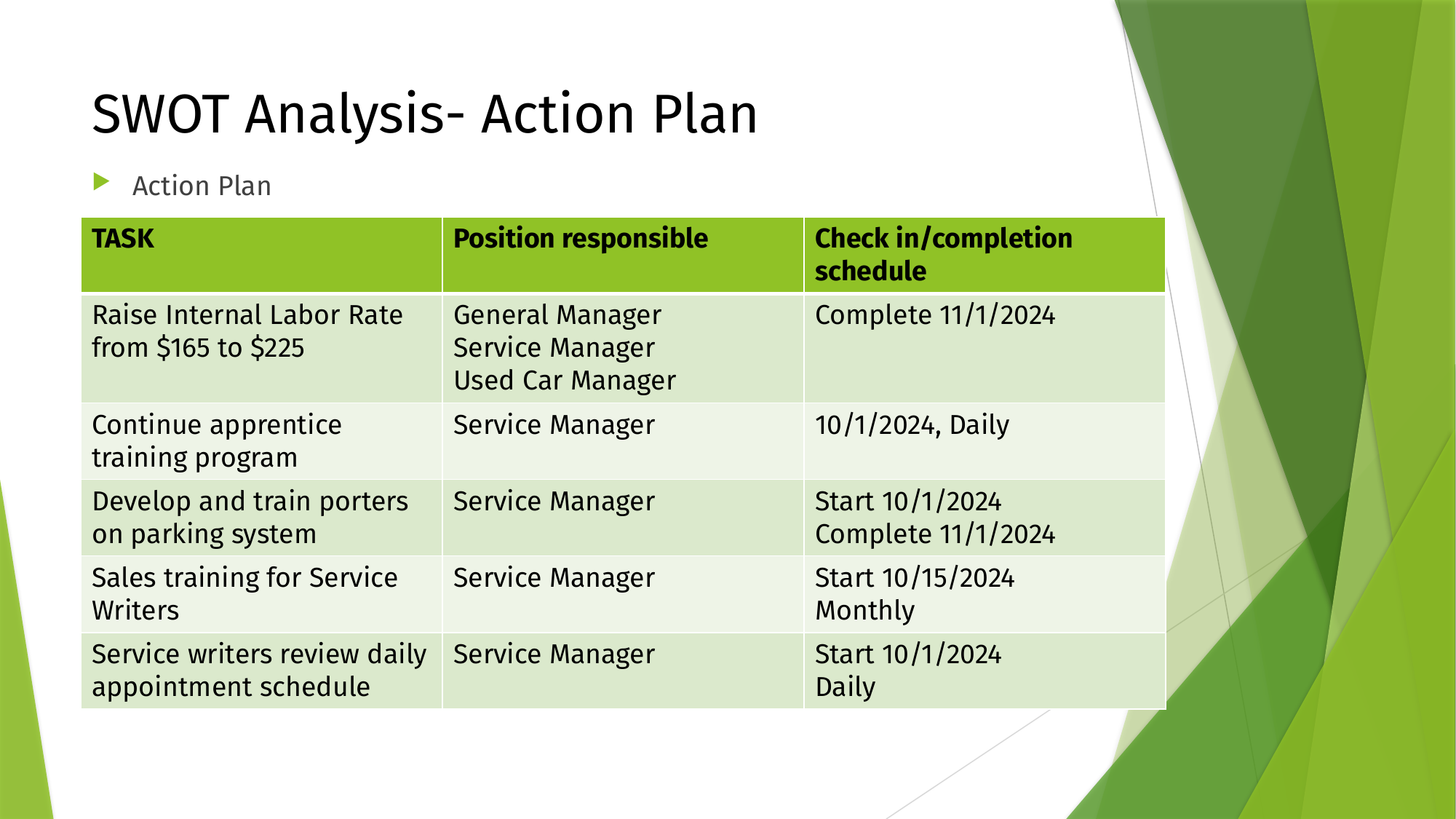

# SWOT Analysis- Action Plan
Action Plan

| TASK | Position responsible | Check in/completion schedule |
| --- | --- | --- |
| Raise Internal Labor Rate from $165 to $225 | General Manager Service Manager Used Car Manager | Complete 11/1/2024 |
| Continue apprentice training program | Service Manager | 10/1/2024, Daily |
| Develop and train porters on parking system | Service Manager | Start 10/1/2024 Complete 11/1/2024 |
| Sales training for Service Writers | Service Manager | Start 10/15/2024 Monthly |
| Service writers review daily appointment schedule | Service Manager | Start 10/1/2024 Daily |